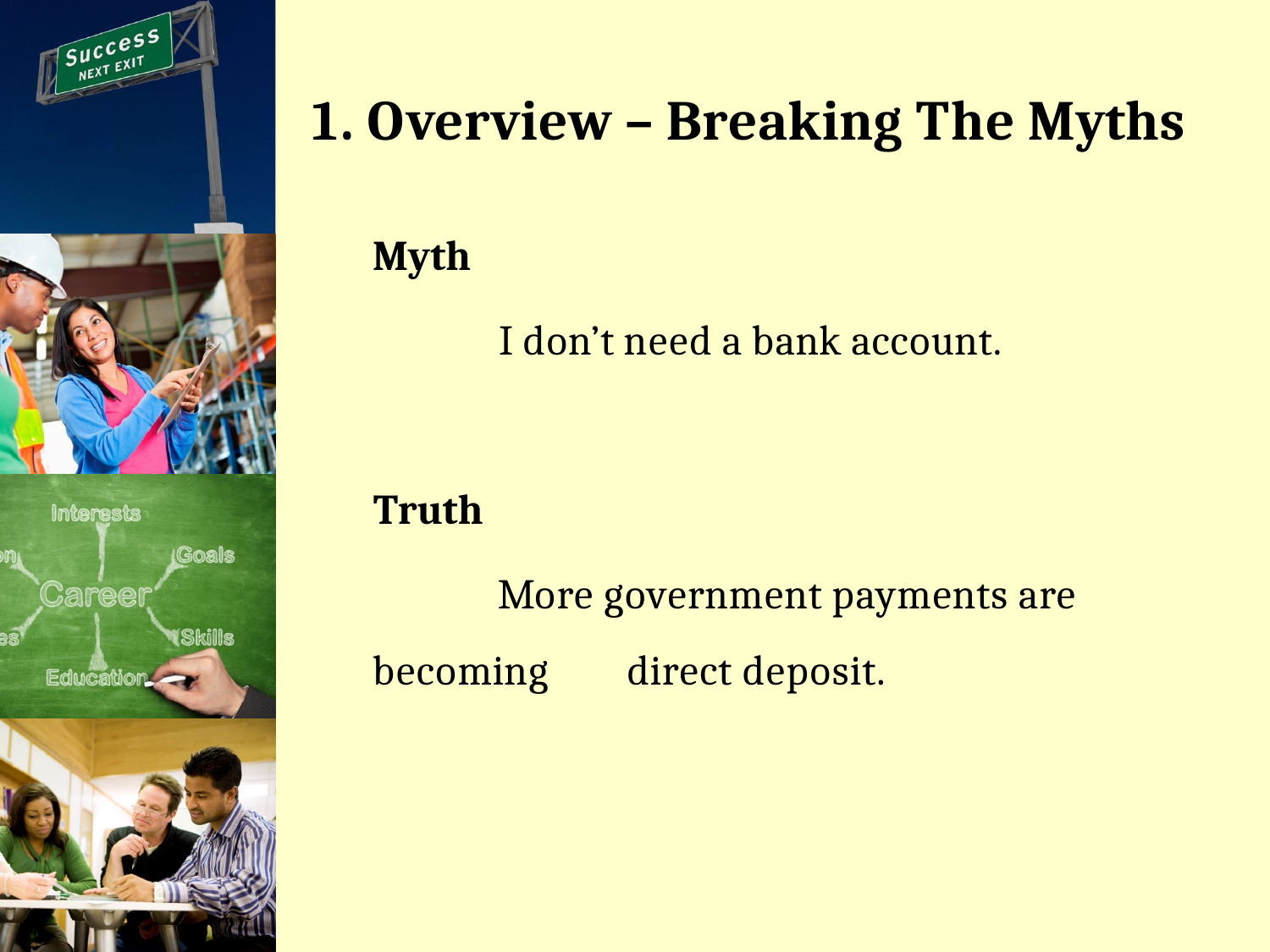

# 1. Overview – Breaking The Myths
Myth
	I don’t need a bank account.

Truth
	More government payments are becoming 	direct deposit.